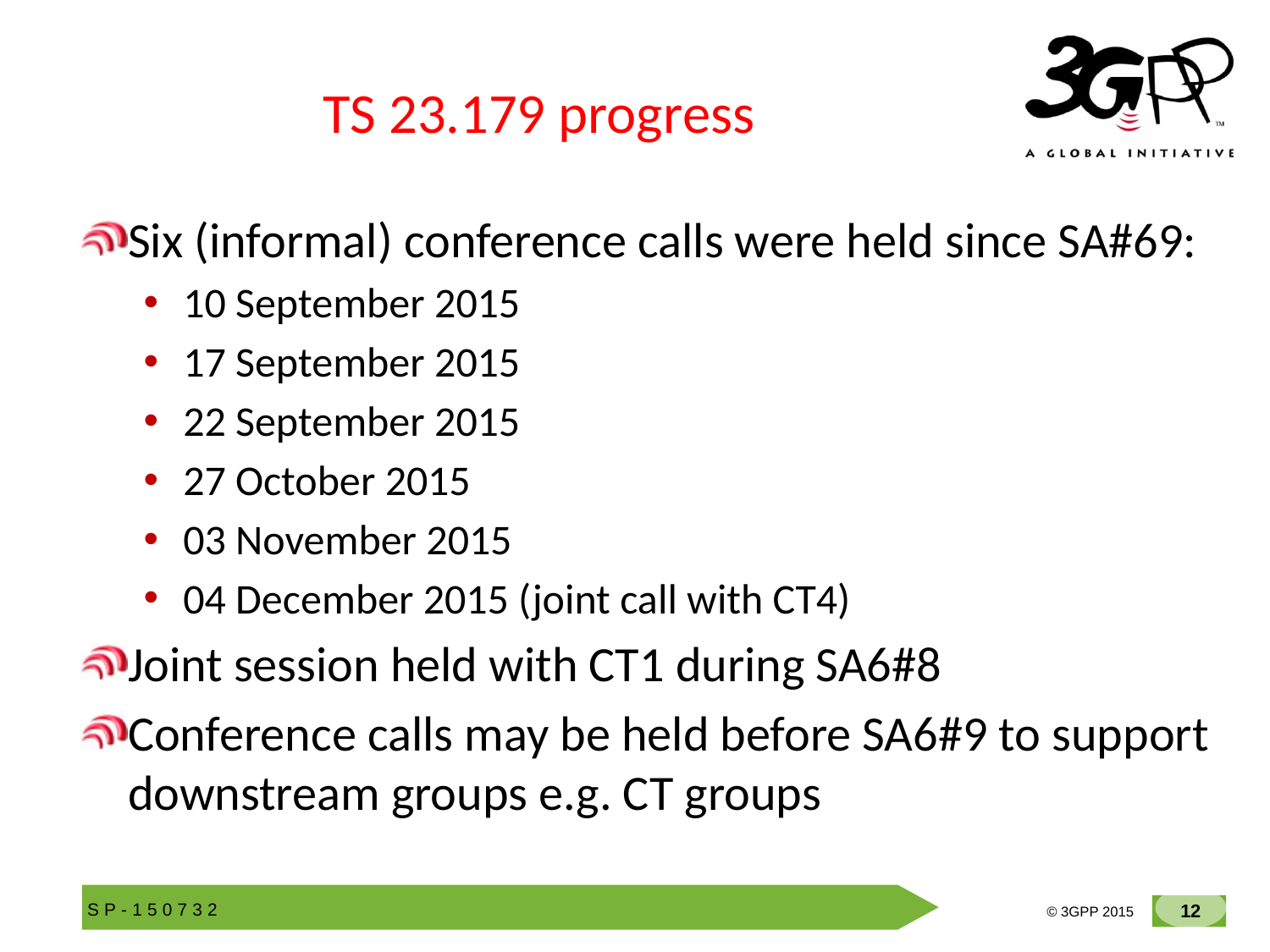

# TS 23.179 progress
Six (informal) conference calls were held since SA#69:
10 September 2015
17 September 2015
22 September 2015
27 October 2015
03 November 2015
04 December 2015 (joint call with CT4)
Joint session held with CT1 during SA6#8
Conference calls may be held before SA6#9 to support downstream groups e.g. CT groups